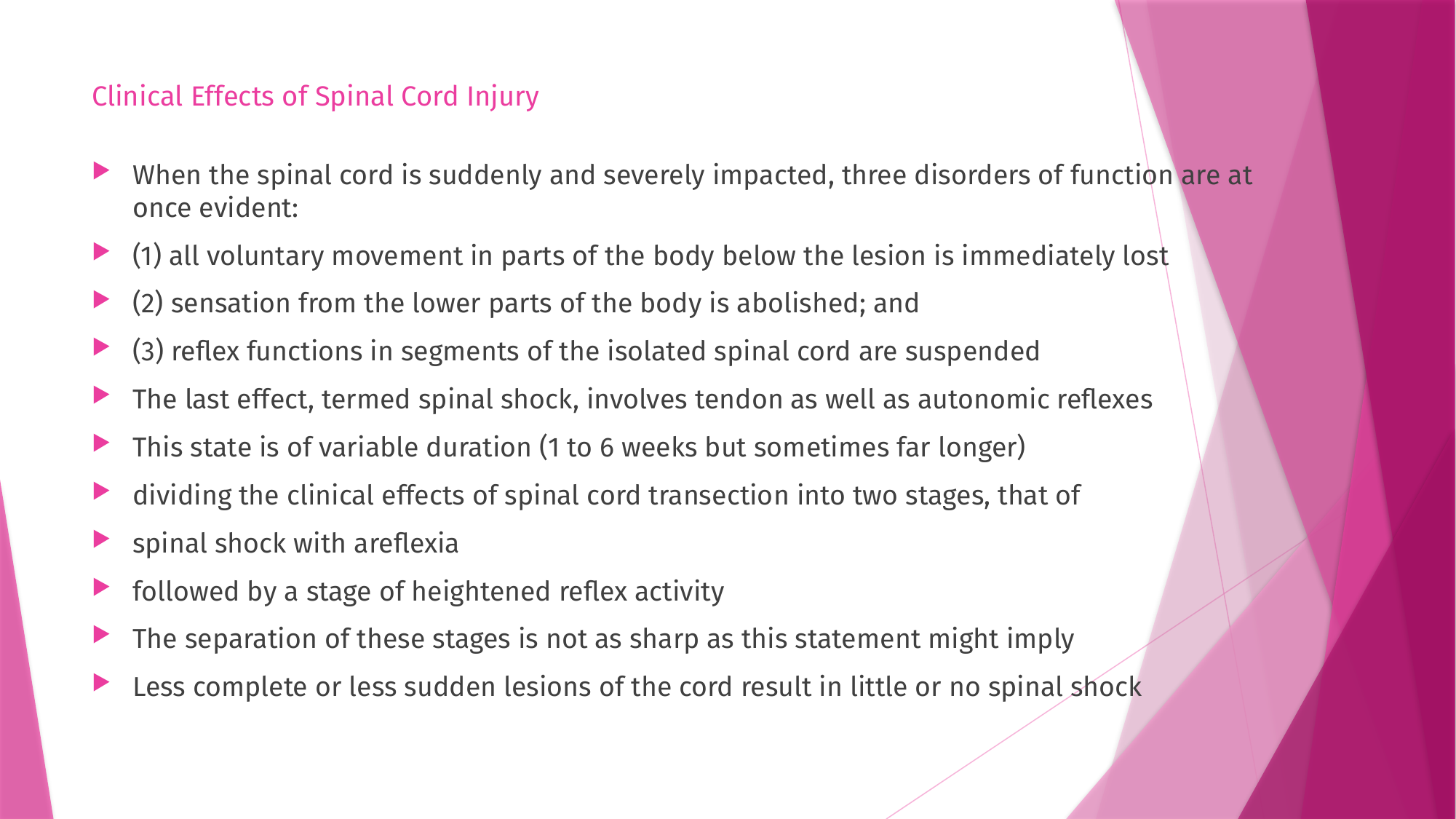

# Clinical Effects of Spinal Cord Injury
When the spinal cord is suddenly and severely impacted, three disorders of function are at once evident:
(1) all voluntary movement in parts of the body below the lesion is immediately lost
(2) sensation from the lower parts of the body is abolished; and
(3) reflex functions in segments of the isolated spinal cord are suspended
The last effect, termed spinal shock, involves tendon as well as autonomic reflexes
This state is of variable duration (1 to 6 weeks but sometimes far longer)
dividing the clinical effects of spinal cord transection into two stages, that of
spinal shock with areflexia
followed by a stage of heightened reflex activity
The separation of these stages is not as sharp as this statement might imply
Less complete or less sudden lesions of the cord result in little or no spinal shock